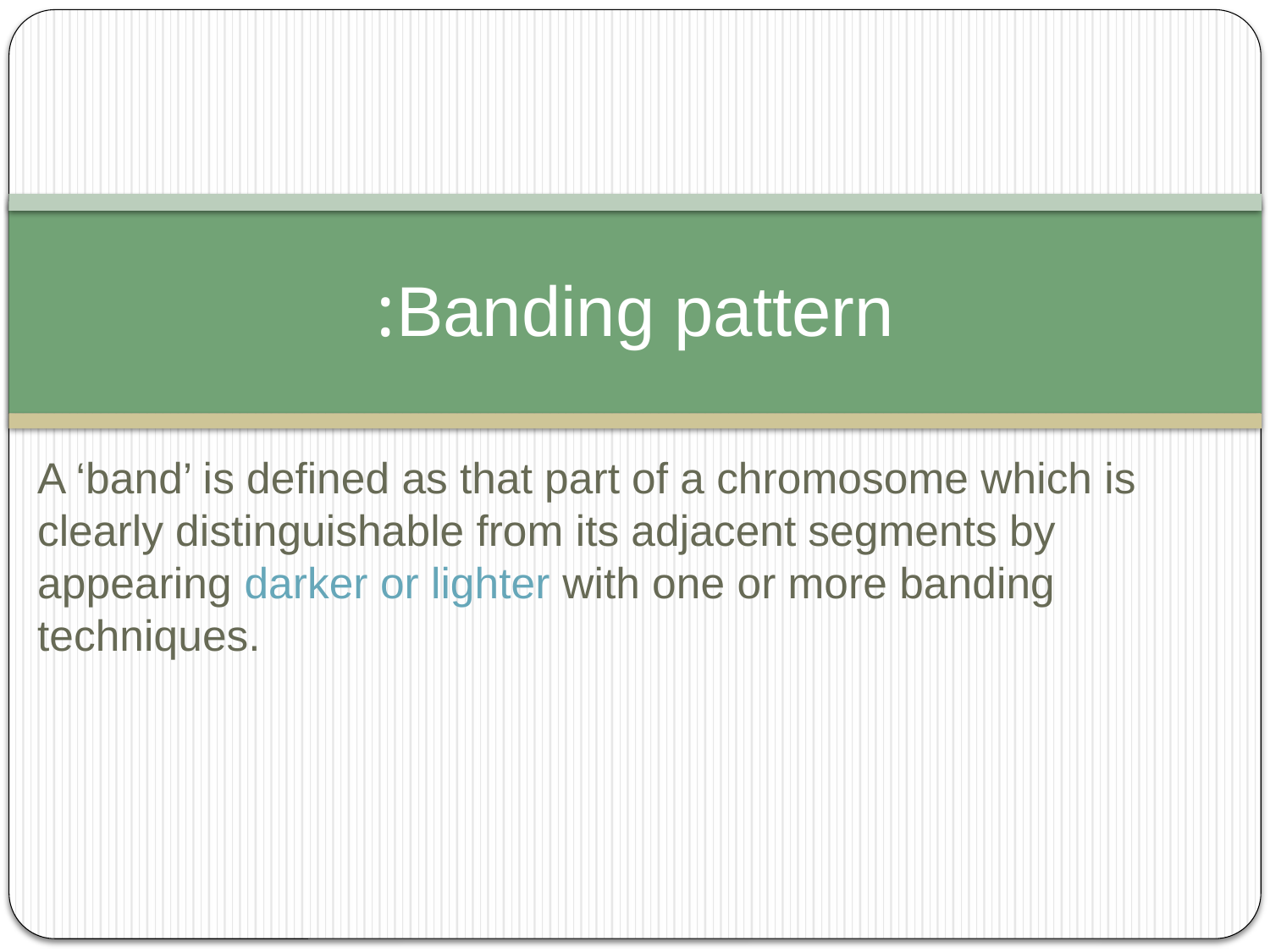

# Banding pattern:
A ‘band’ is defined as that part of a chromosome which is clearly distinguishable from its adjacent segments by appearing darker or lighter with one or more banding techniques.